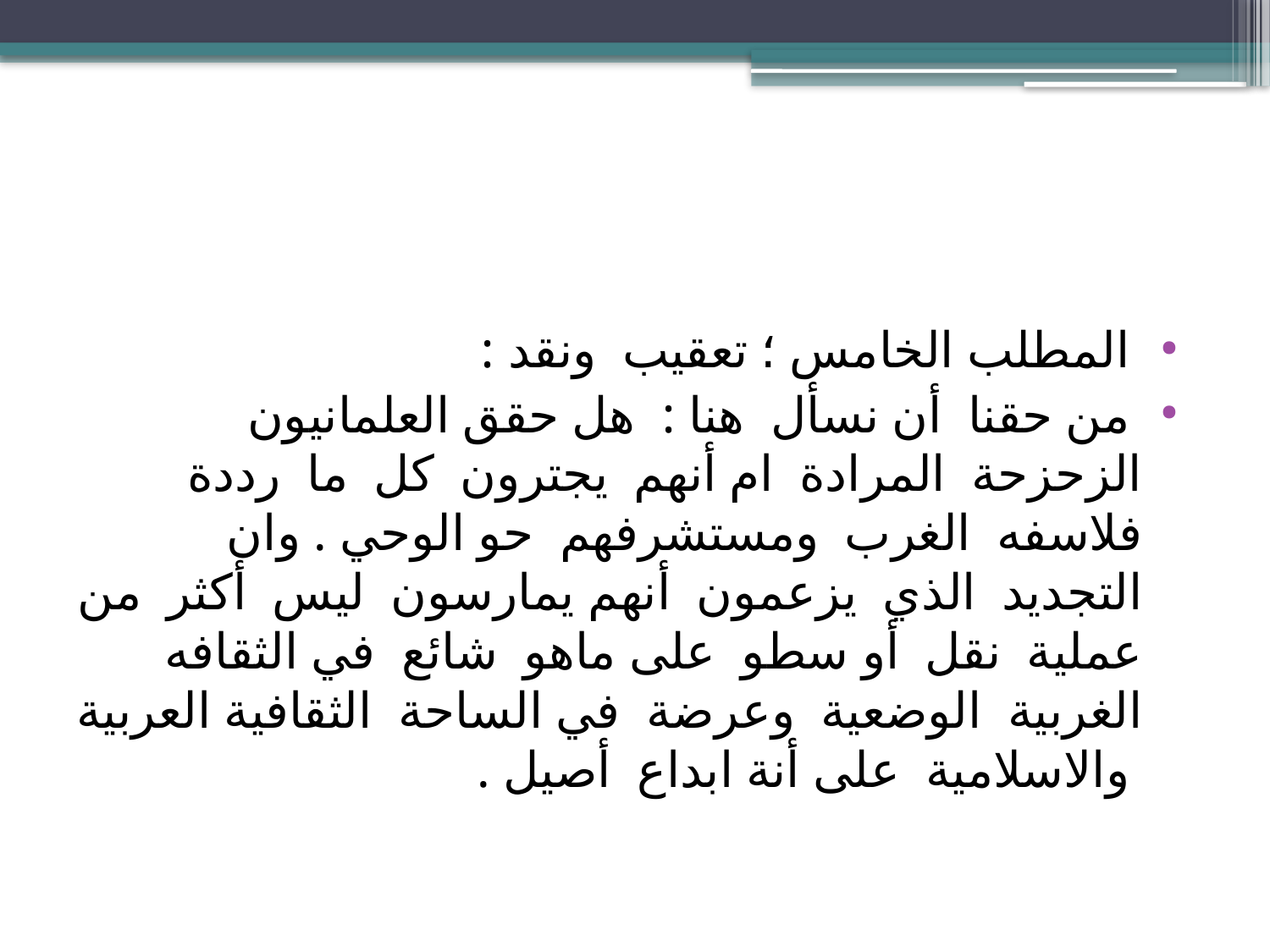

#
 المطلب الخامس ؛ تعقيب  ونقد :
 من حقنا  أن نسأل  هنا :  هل حقق العلمانيون  الزحزحة  المرادة  ام أنهم  يجترون  كل  ما  رددة  فلاسفه  الغرب  ومستشرفهم  حو الوحي . وان  التجديد  الذي  يزعمون  أنهم يمارسون  ليس  أكثر  من عملية  نقل  أو سطو  على ماهو  شائع  في الثقافه  الغربية  الوضعية  وعرضة  في الساحة  الثقافية العربية  والاسلامية  على أنة ابداع  أصيل .